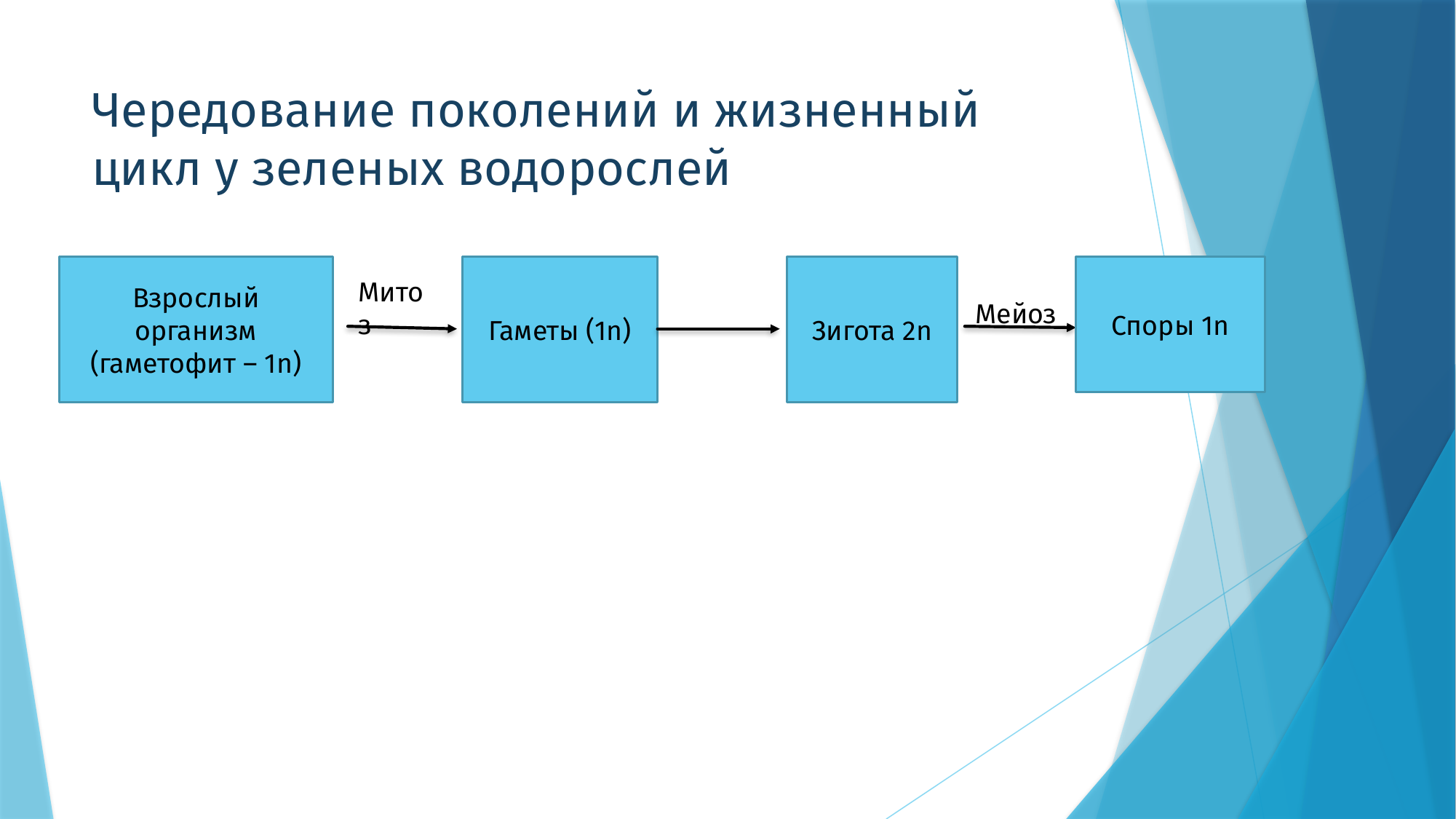

# Чередование поколений и жизненный цикл у зеленых водорослей
Взрослый организм (гаметофит – 1n)
Гаметы (1n)
Зигота 2n

Споры 1n

Митоз
Мейоз